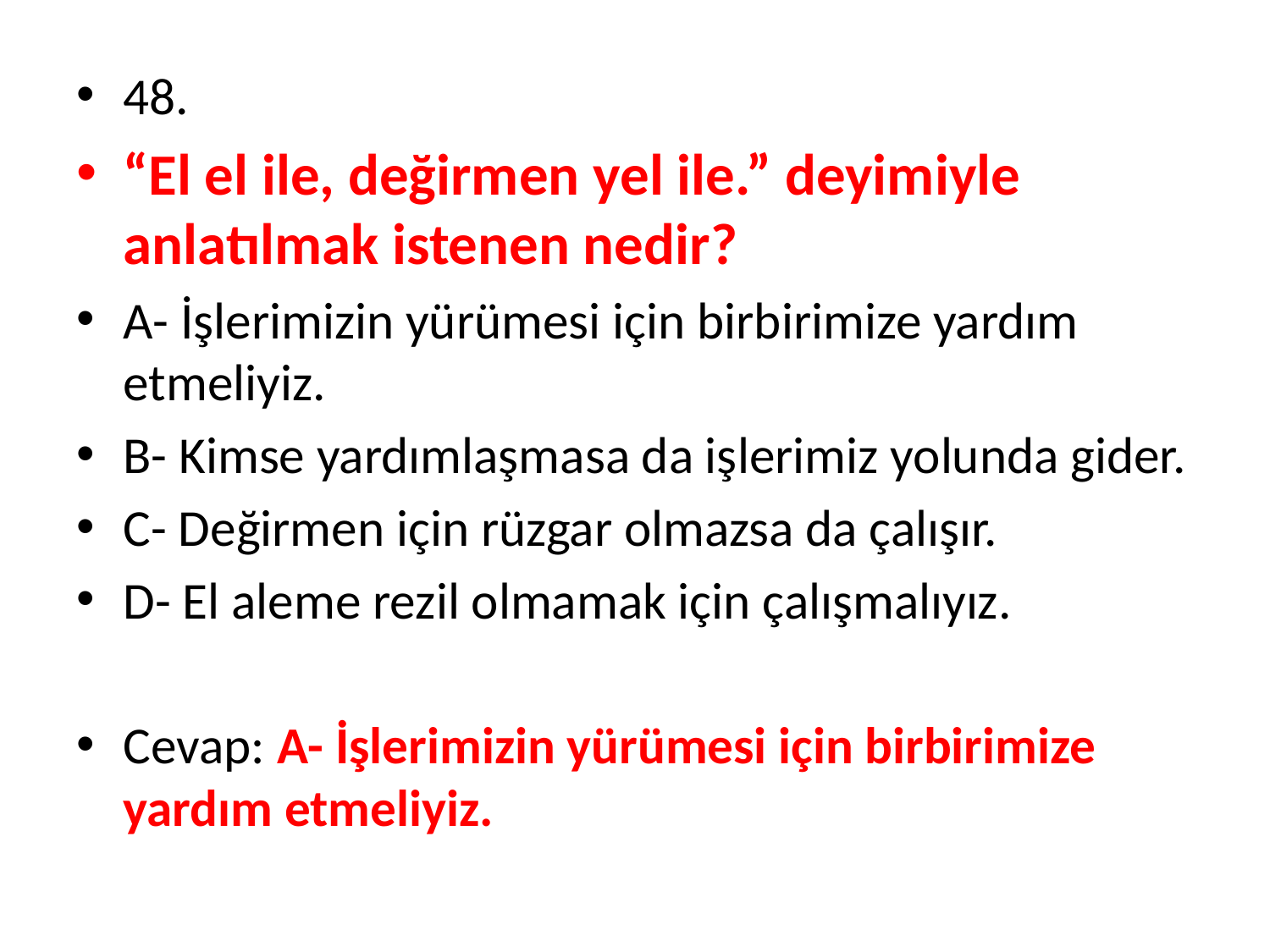

48.
“El el ile, değirmen yel ile.” deyimiyle anlatılmak istenen nedir?
A- İşlerimizin yürümesi için birbirimize yardım etmeliyiz.
B- Kimse yardımlaşmasa da işlerimiz yolunda gider.
C- Değirmen için rüzgar olmazsa da çalışır.
D- El aleme rezil olmamak için çalışmalıyız.

Cevap: A- İşlerimizin yürümesi için birbirimize yardım etmeliyiz.